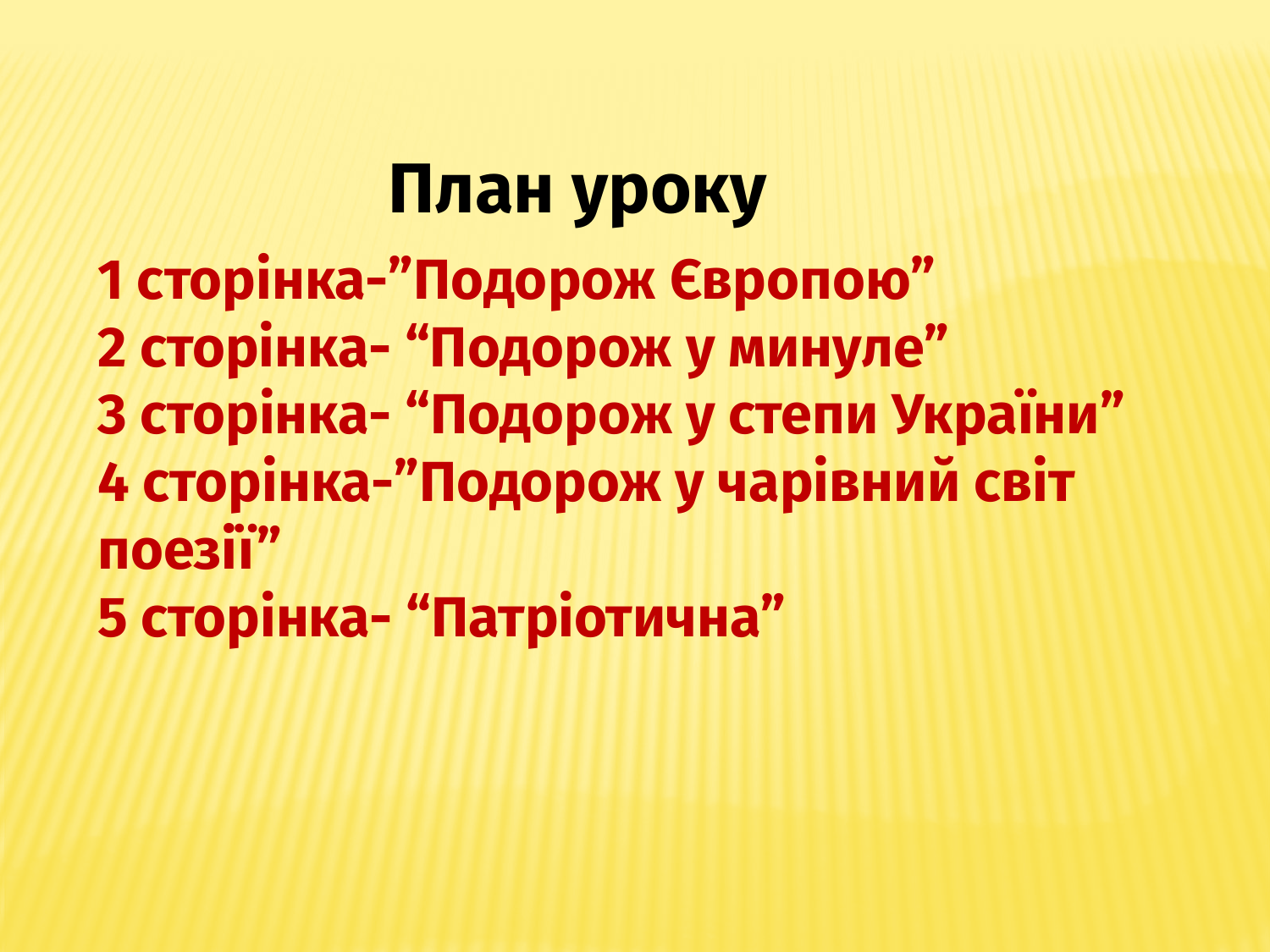

План уроку

1 сторінка-”Подорож Європою”
2 сторінка- “Подорож у минуле”
3 сторінка- “Подорож у степи України”
4 сторінка-”Подорож у чарівний світ поезії”
5 сторінка- “Патріотична”